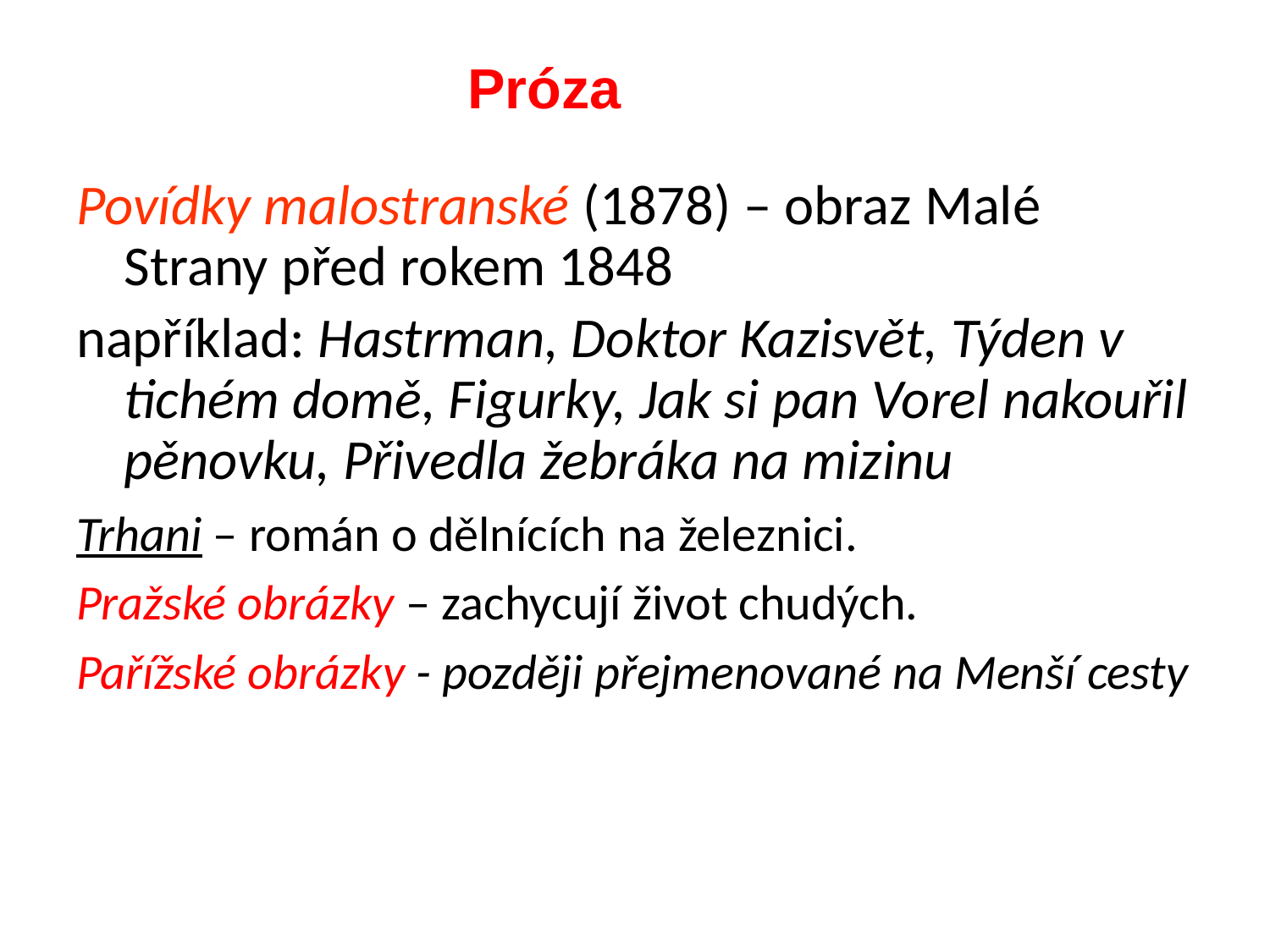

Próza

Povídky malostranské (1878) – obraz Malé Strany před rokem 1848
například: Hastrman, Doktor Kazisvět, Týden v tichém domě, Figurky, Jak si pan Vorel nakouřil pěnovku, Přivedla žebráka na mizinu
Trhani – román o dělnících na železnici.
Pražské obrázky – zachycují život chudých.
Pařížské obrázky - později přejmenované na Menší cesty